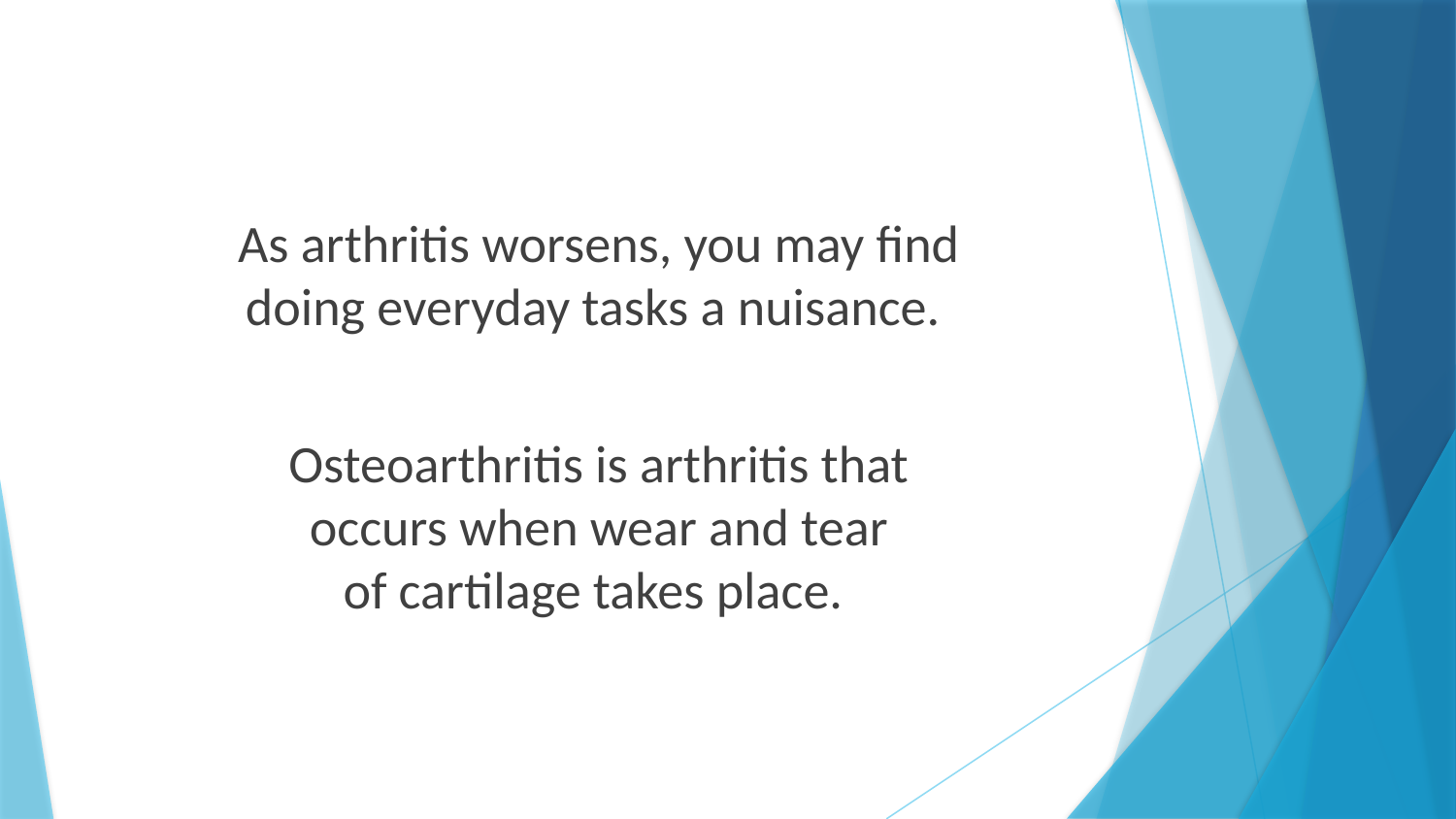

As arthritis worsens, you may find
doing everyday tasks a nuisance.

Osteoarthritis is arthritis that
occurs when wear and tear
of cartilage takes place.